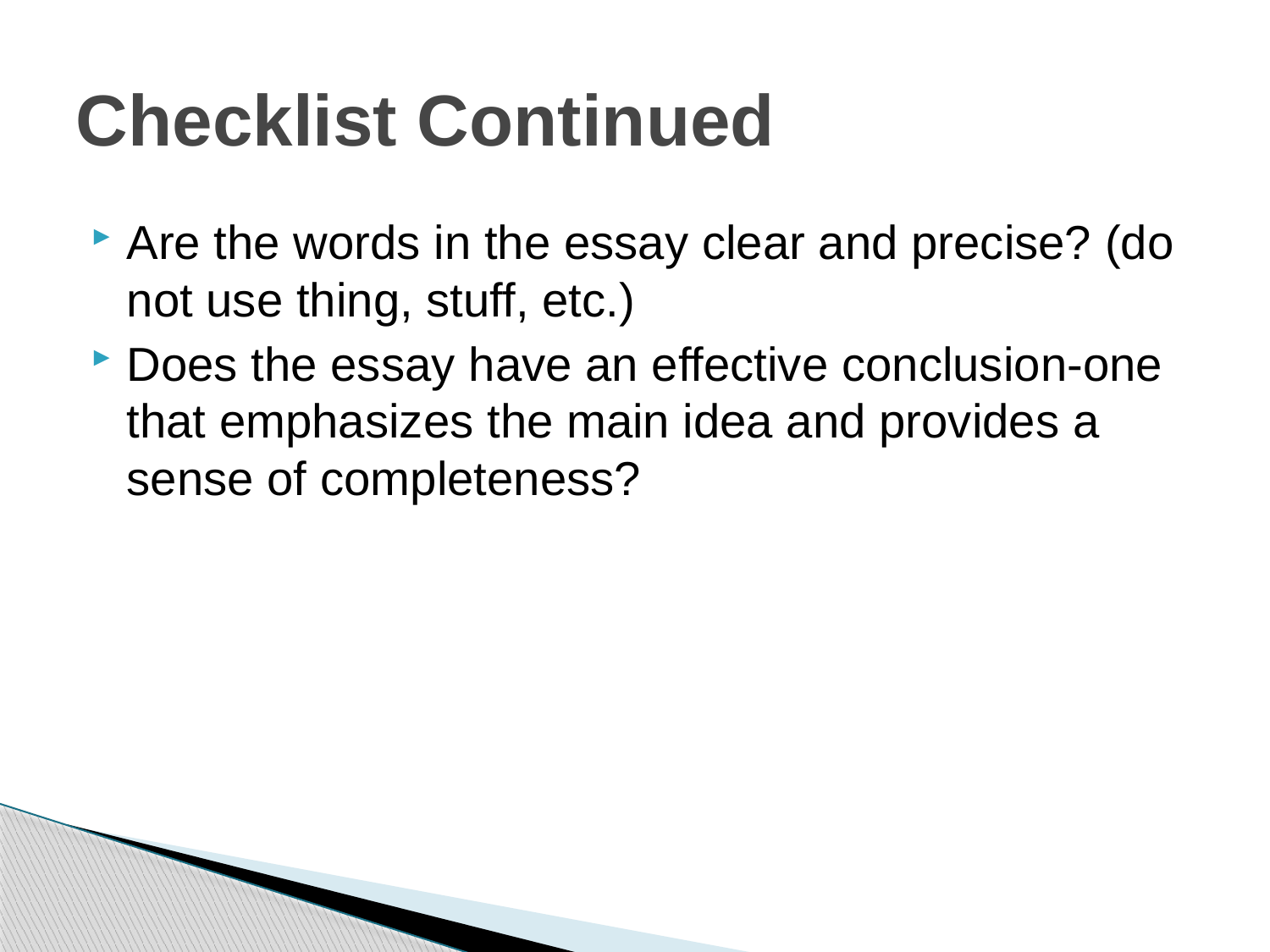

# Checklist Continued
Are the words in the essay clear and precise? (do not use thing, stuff, etc.)
Does the essay have an effective conclusion-one that emphasizes the main idea and provides a sense of completeness?